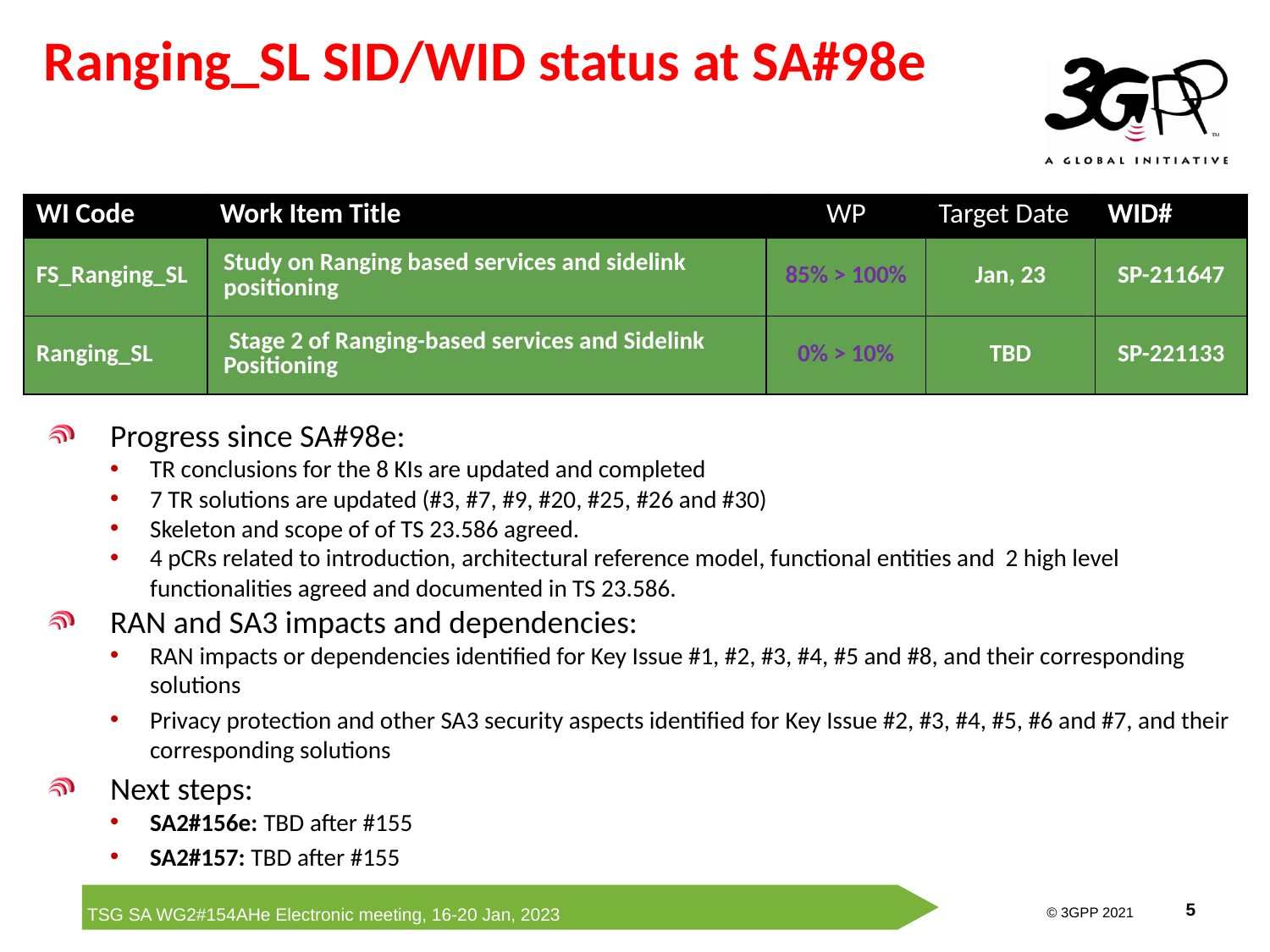

# Ranging_SL SID/WID status at SA#98e
| WI Code | Work Item Title | WP | Target Date | WID# |
| --- | --- | --- | --- | --- |
| FS\_Ranging\_SL | Study on Ranging based services and sidelink positioning | 85% > 100% | Jan, 23 | SP-211647 |
| Ranging\_SL | Stage 2 of Ranging-based services and Sidelink Positioning | 0% > 10% | TBD | SP-221133 |
Progress since SA#98e:
TR conclusions for the 8 KIs are updated and completed
7 TR solutions are updated (#3, #7, #9, #20, #25, #26 and #30)
Skeleton and scope of of TS 23.586 agreed.
4 pCRs related to introduction, architectural reference model, functional entities and  2 high level functionalities agreed and documented in TS 23.586.
RAN and SA3 impacts and dependencies:
RAN impacts or dependencies identified for Key Issue #1, #2, #3, #4, #5 and #8, and their corresponding solutions
Privacy protection and other SA3 security aspects identified for Key Issue #2, #3, #4, #5, #6 and #7, and their corresponding solutions
Next steps:
SA2#156e: TBD after #155
SA2#157: TBD after #155